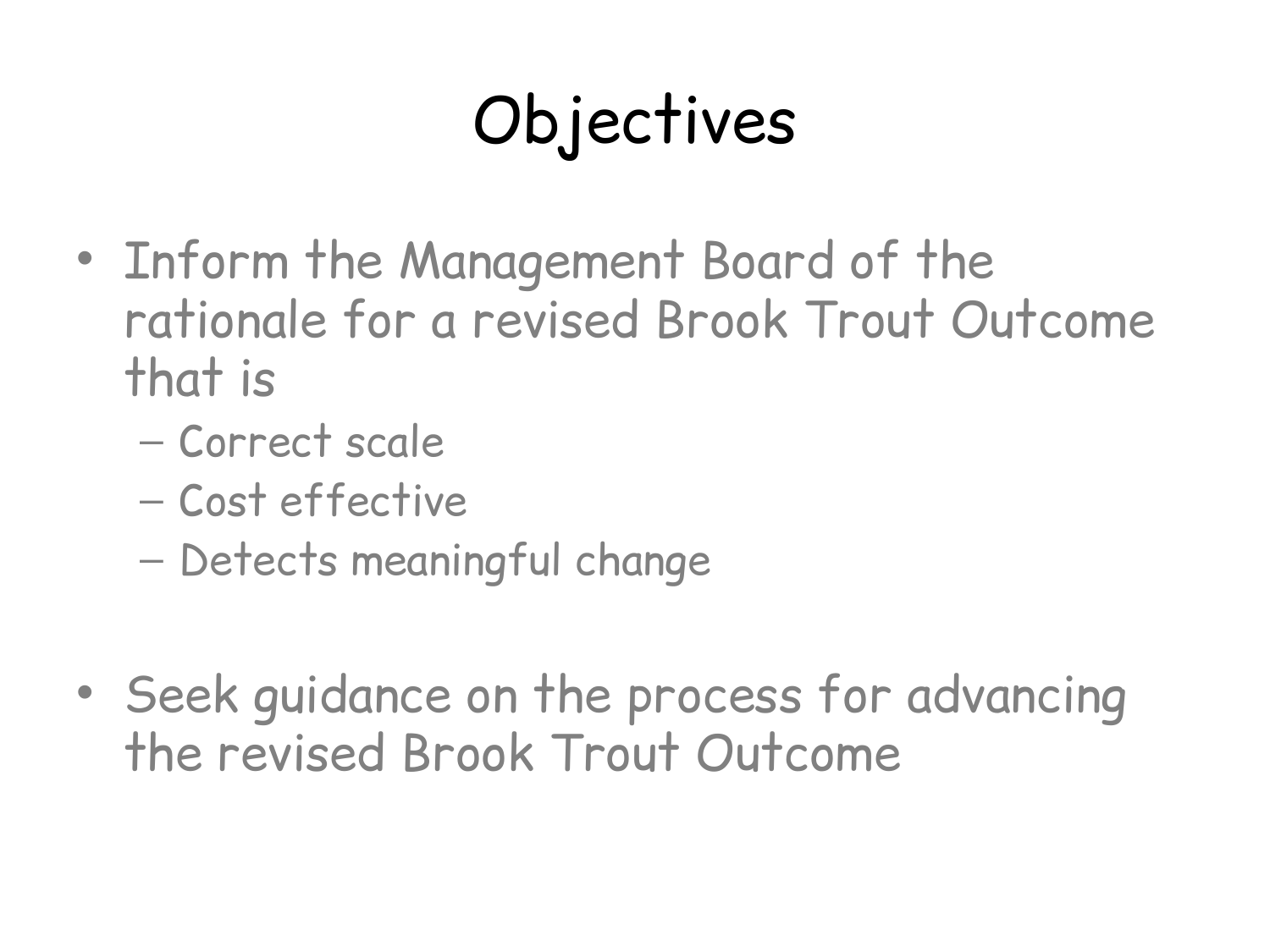

# Objectives
Inform the Management Board of the rationale for a revised Brook Trout Outcome that is
Correct scale
Cost effective
Detects meaningful change

Seek guidance on the process for advancing the revised Brook Trout Outcome